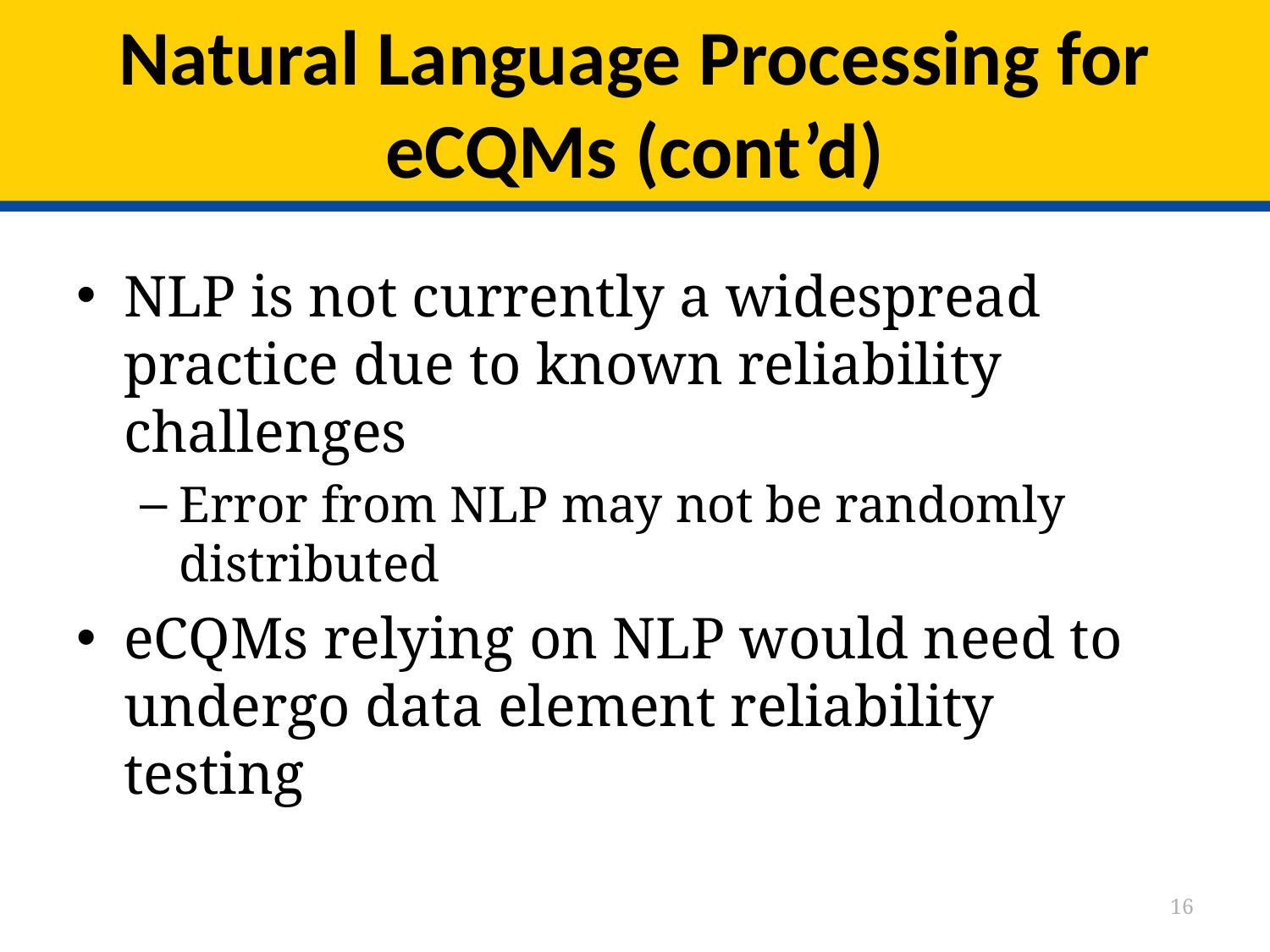

# Natural Language Processing for eCQMs (cont’d)
NLP is not currently a widespread practice due to known reliability challenges
Error from NLP may not be randomly distributed
eCQMs relying on NLP would need to undergo data element reliability testing
16